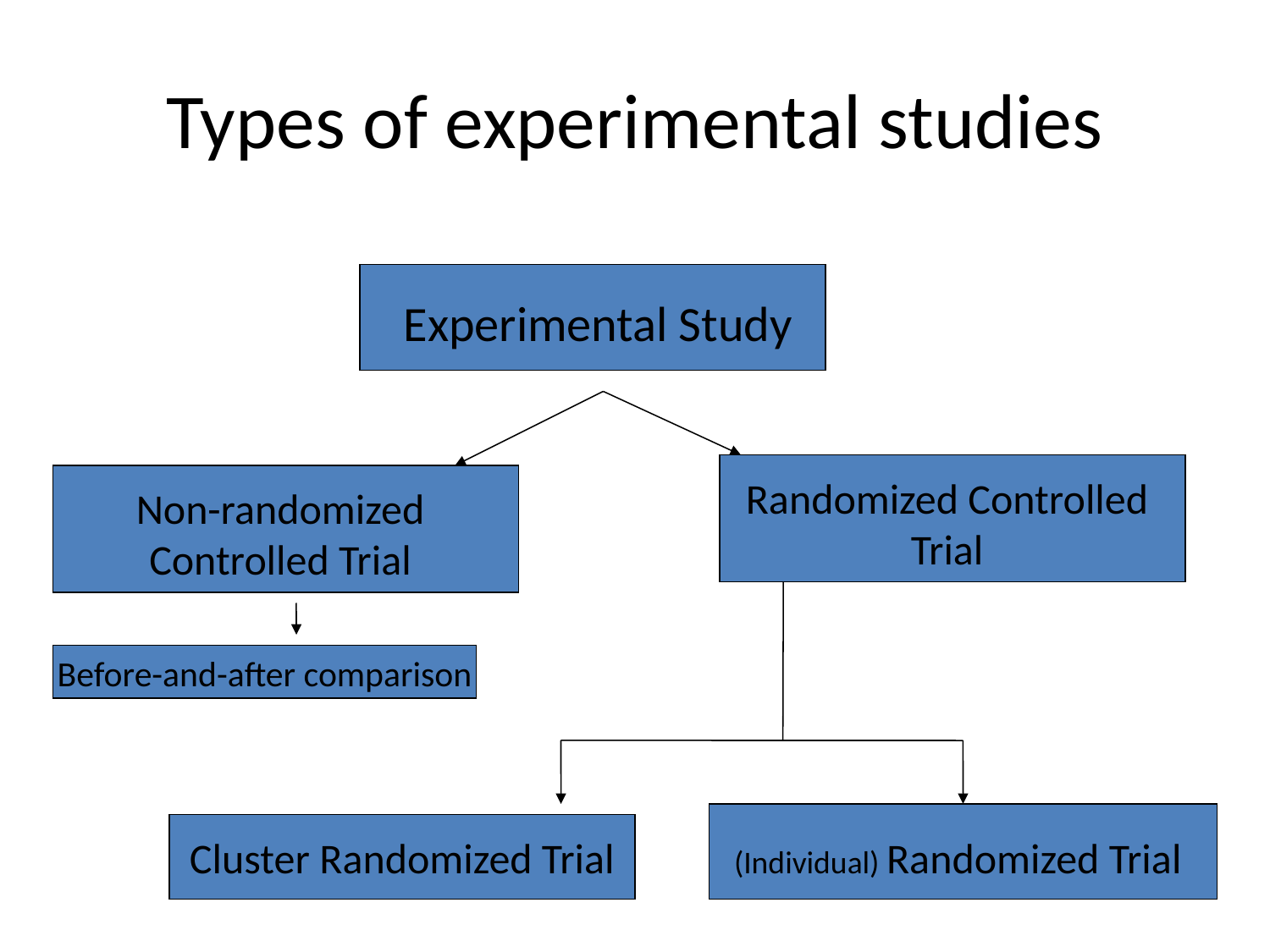

# Types of experimental studies

Experimental Study

Randomized Controlled Trial
Non-randomized Controlled Trial

Before-and-after comparison

Cluster Randomized Trial
(Individual) Randomized Trial